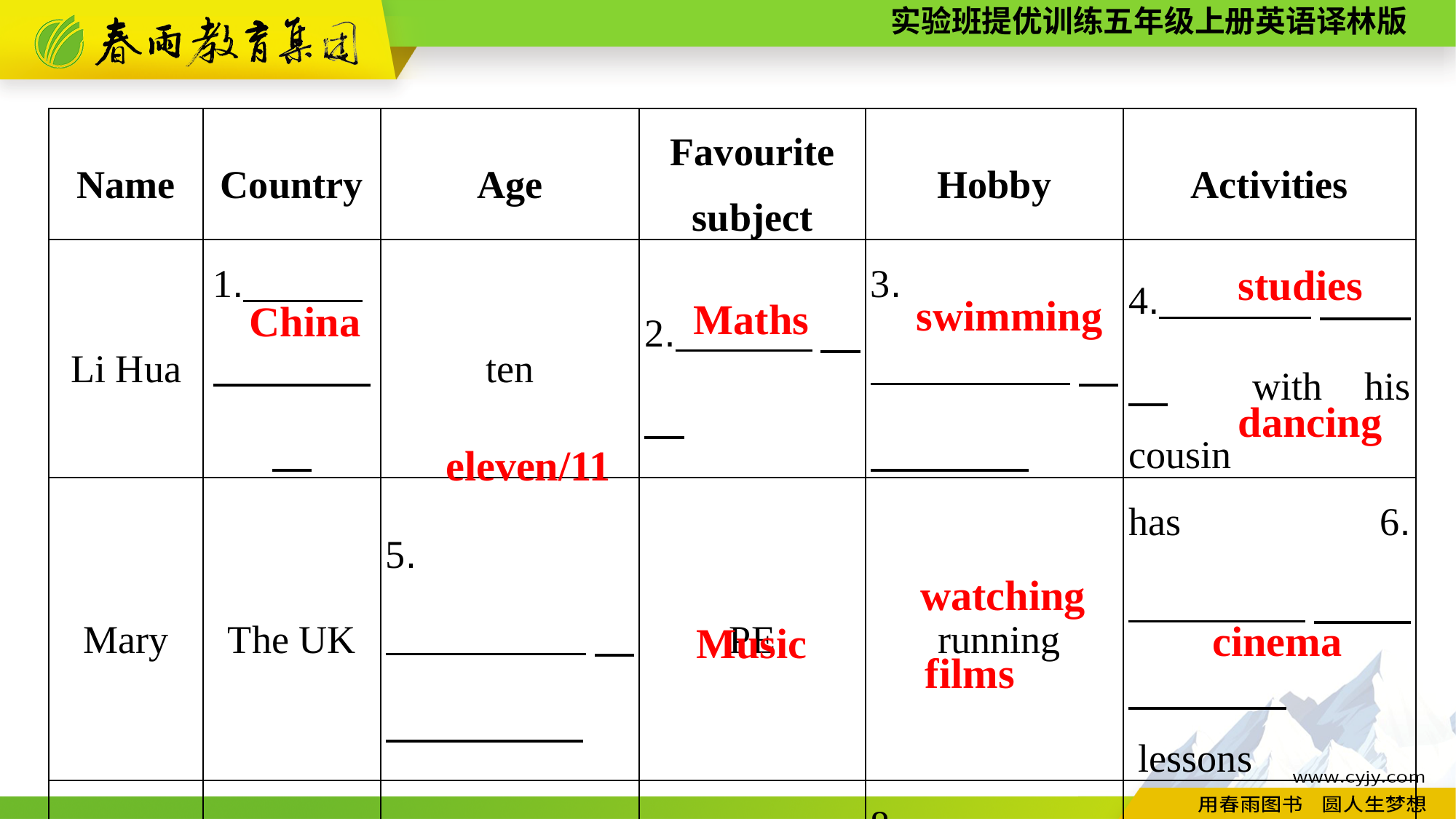

| Name | Country | Age | Favourite subject | Hobby | Activities |
| --- | --- | --- | --- | --- | --- |
| Li Hua | 1.\_\_\_\_\_\_ | ten | 2. \_\_\_\_\_\_ | 3. \_\_\_\_\_\_\_\_\_\_ | 4. \_\_\_\_\_\_　　　 with his cousin |
| Mary | The UK | 5. \_\_\_\_\_\_\_\_\_\_ | PE | running | has 6. \_\_\_\_\_\_\_\_　　　　　　 lessons |
| Tom | Australia | twelve | 7. \_\_\_\_\_\_ | 8. \_\_\_\_\_\_\_\_\_　　　　　　 9. \_\_\_\_\_\_\_ | goes to the 10. \_\_\_\_\_\_\_\_\_\_　　　 with his mother |
studies
swimming
Maths
China
dancing
eleven/11
watching
cinema
Music
films